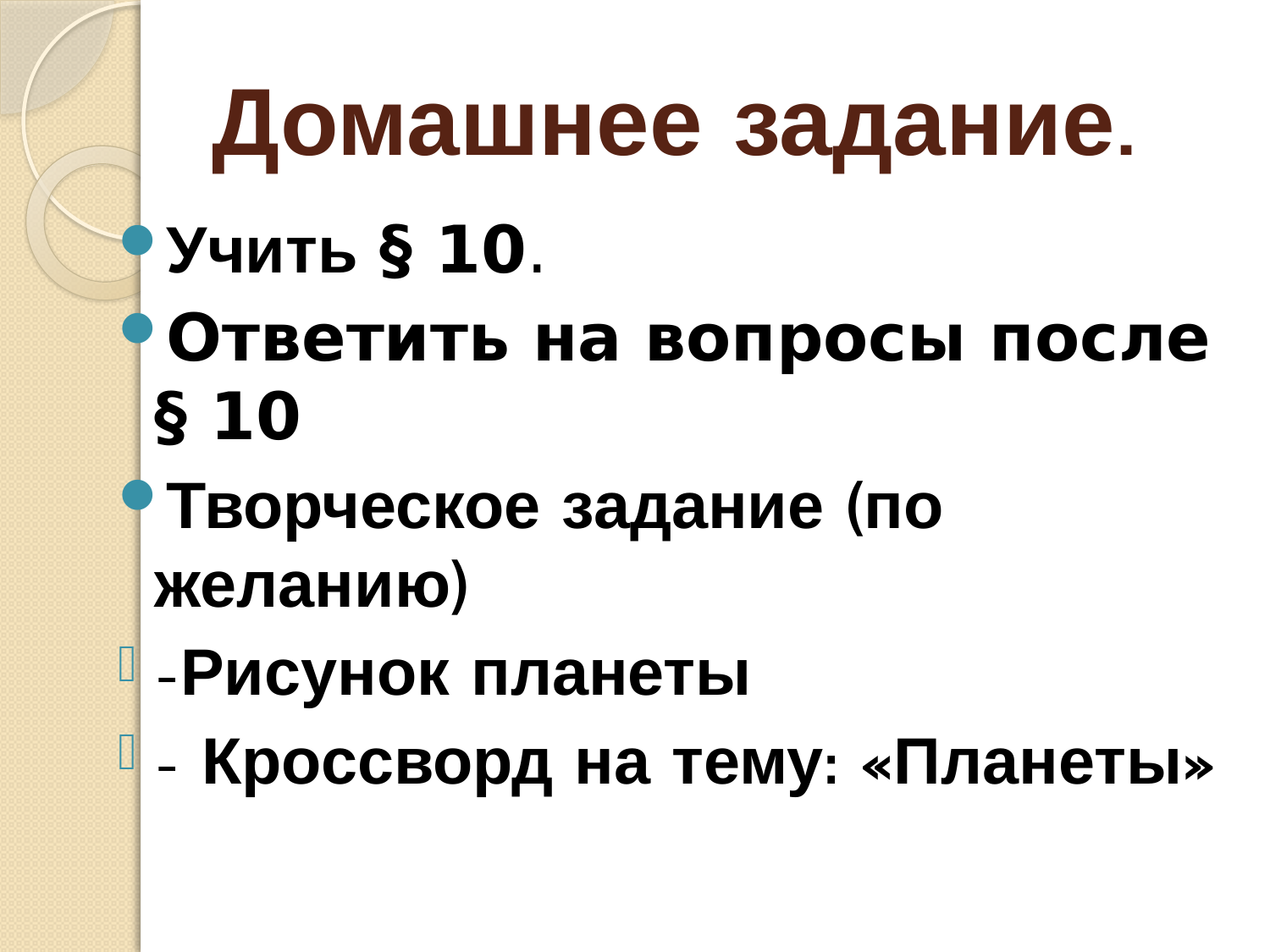

# Домашнее задание.
Учить § 10.
Ответить на вопросы после § 10
Творческое задание (по желанию)
-Рисунок планеты
- Кроссворд на тему: «Планеты»